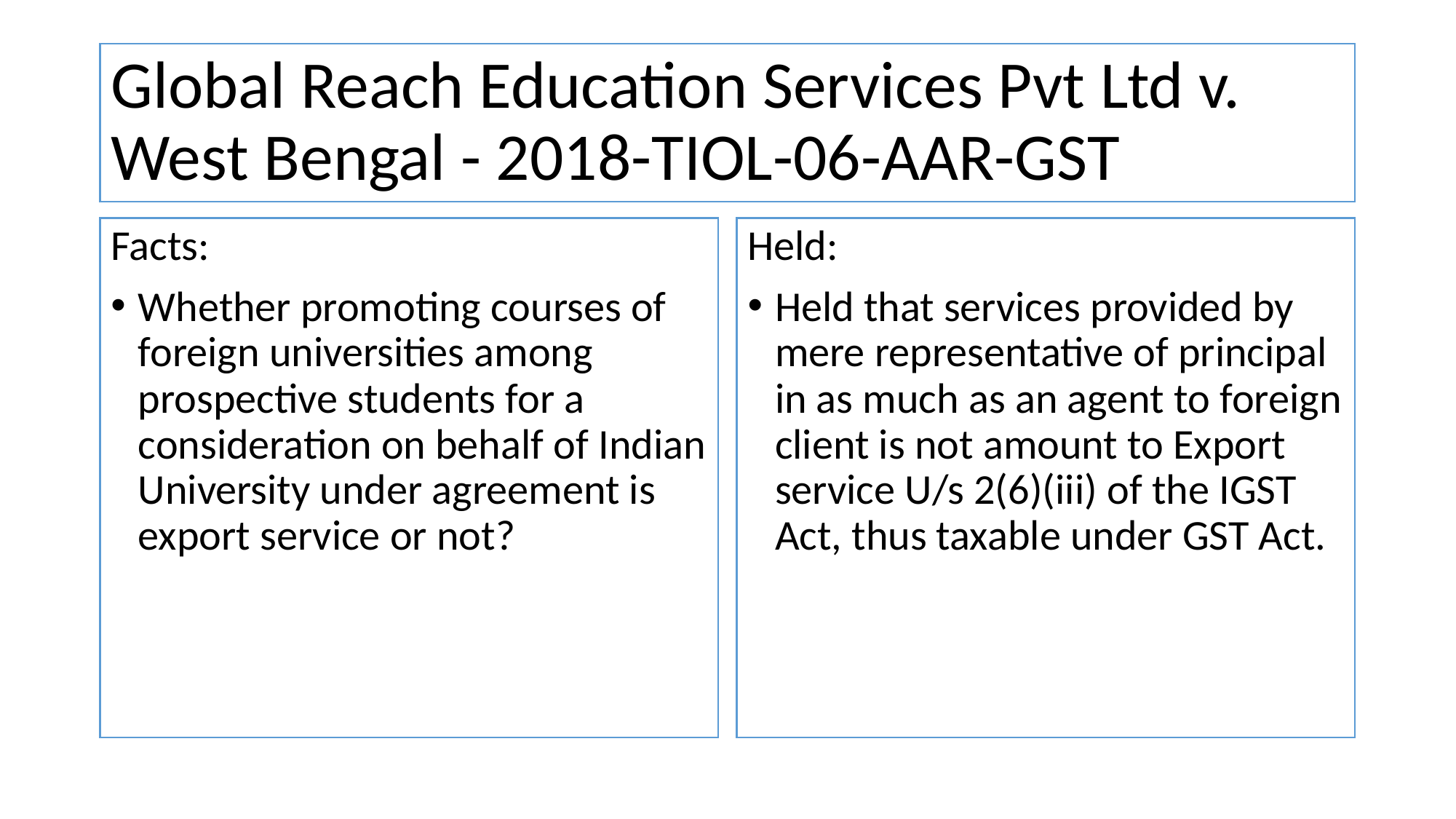

# Global Reach Education Services Pvt Ltd v. West Bengal - 2018-TIOL-06-AAR-GST
Facts:
Whether promoting courses of foreign universities among prospective students for a consideration on behalf of Indian University under agreement is export service or not?
Held:
Held that services provided by mere representative of principal in as much as an agent to foreign client is not amount to Export service U/s 2(6)(iii) of the IGST Act, thus taxable under GST Act.